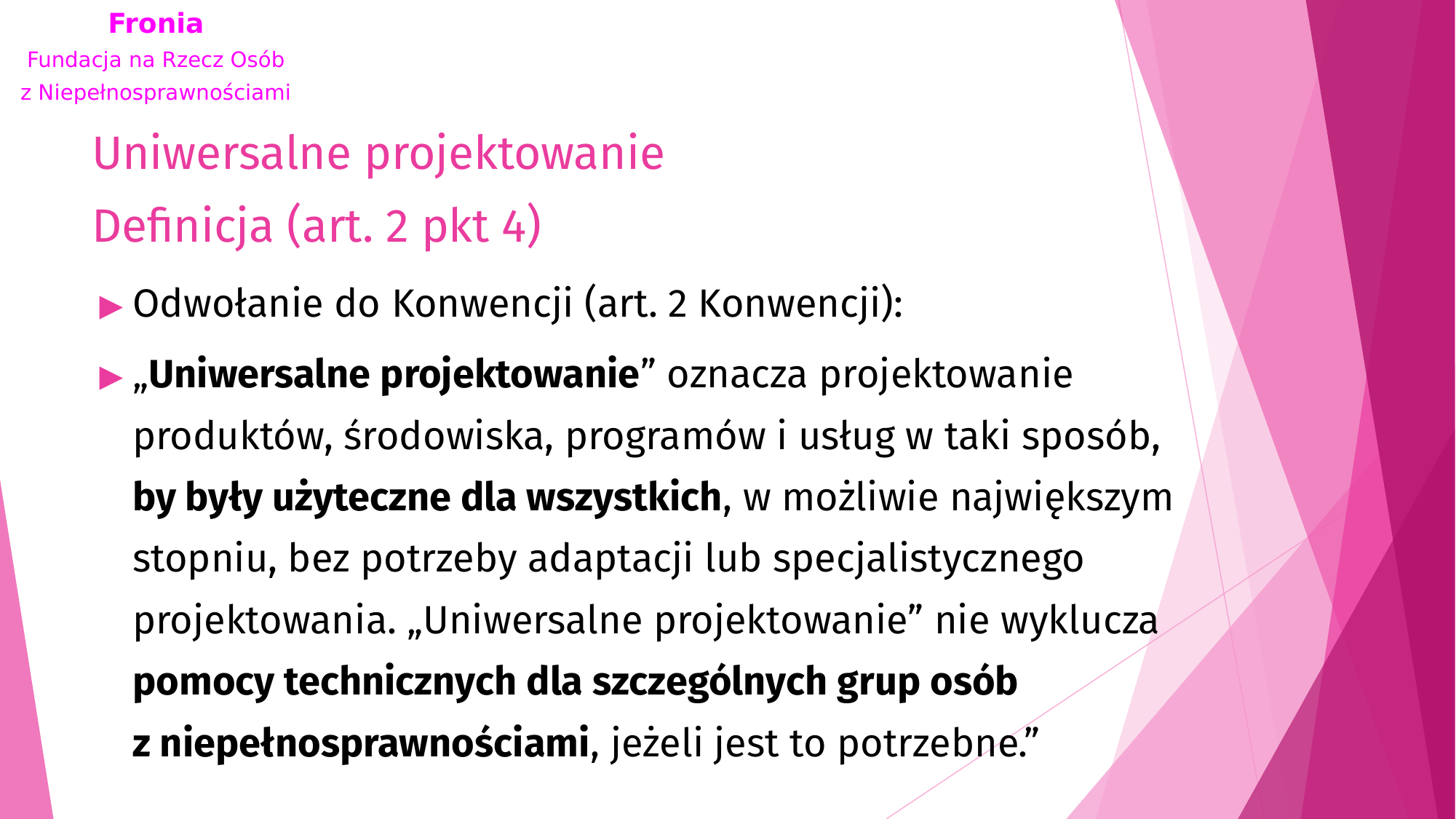

# Uniwersalne projektowanie Definicja (art. 2 pkt 4)
Odwołanie do Konwencji (art. 2 Konwencji):
„Uniwersalne projektowanie” oznacza projektowanie produktów, środowiska, programów i usług w taki sposób, by były użyteczne dla wszystkich, w możliwie największym stopniu, bez potrzeby adaptacji lub specjalistycznego projektowania. „Uniwersalne projektowanie” nie wyklucza pomocy technicznych dla szczególnych grup osób z niepełnosprawnościami, jeżeli jest to potrzebne.”